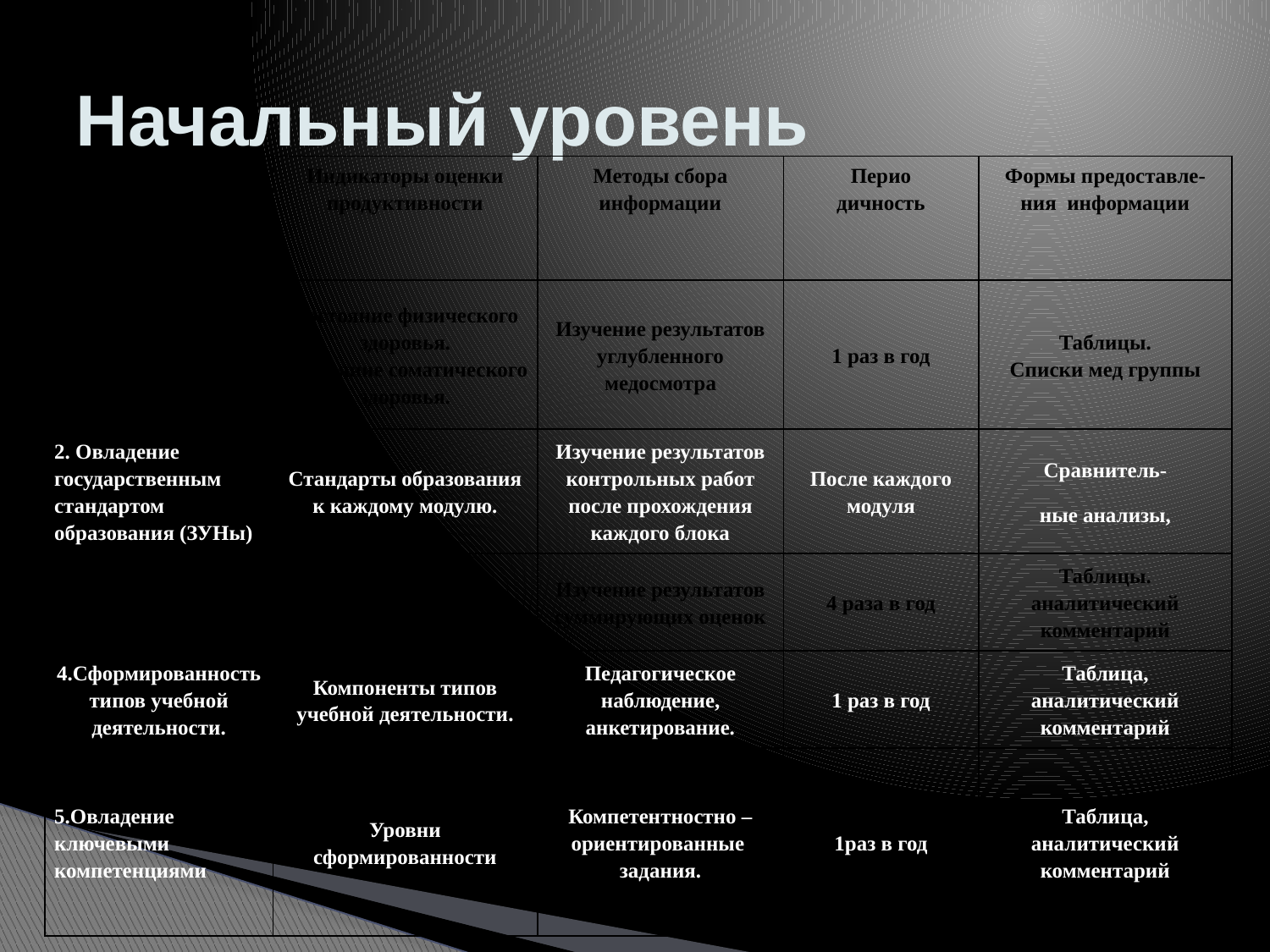

# Начальный уровень
| Показатели продуктивности образовательного процесса | Индикаторы оценки продуктивности | Методы сбора информации | Перио дичность | Формы предоставле- ния информации |
| --- | --- | --- | --- | --- |
| 1. Здоровье учащихся | Состояние физического здоровья. Состояние соматического здоровья. | Изучение результатов углубленного медосмотра | 1 раз в год | Таблицы. Списки мед группы |
| 2. Овладение государственным стандартом образования (ЗУНы) | Стандарты образования к каждому модулю. | Изучение результатов контрольных работ после прохождения каждого блока | После каждого модуля | Сравнитель- ные анализы, |
| 3.Итоговый контроль по классам и предметам. | Итоговые оценки. | Изучение результатов суммирующих оценок | 4 раза в год | Таблицы. аналитический комментарий |
| 4.Сформированность типов учебной деятельности. | Компоненты типов учебной деятельности. | Педагогическое наблюдение, анкетирование. | 1 раз в год | Таблица, аналитический комментарий |
| 5.Овладение ключевыми компетенциями | Уровни сформированности | Компетентностно – ориентированные задания. | 1раз в год | Таблица, аналитический комментарий |